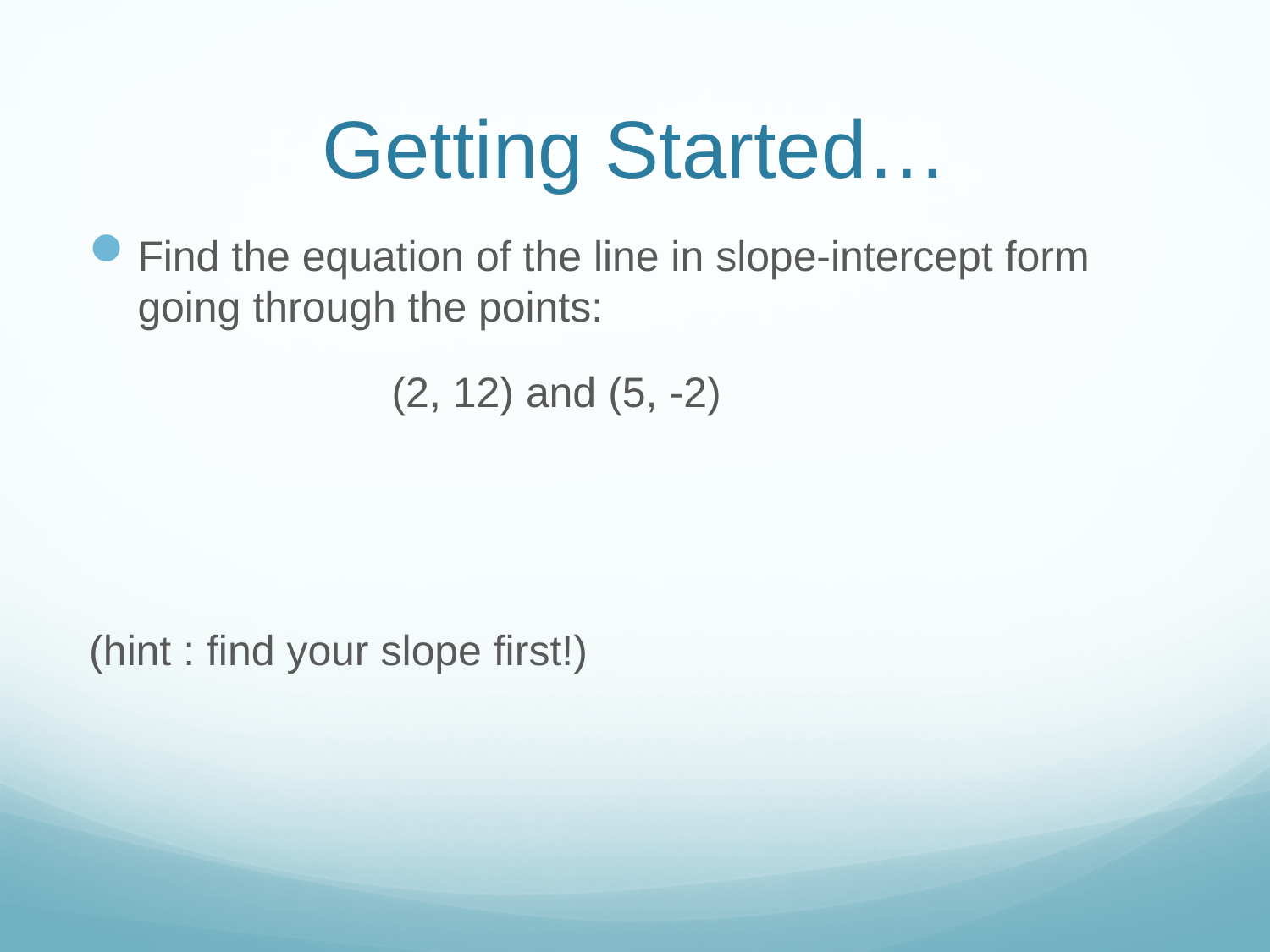

# Getting Started…
Find the equation of the line in slope-intercept form going through the points:
			(2, 12) and (5, -2)

(hint : find your slope first!)